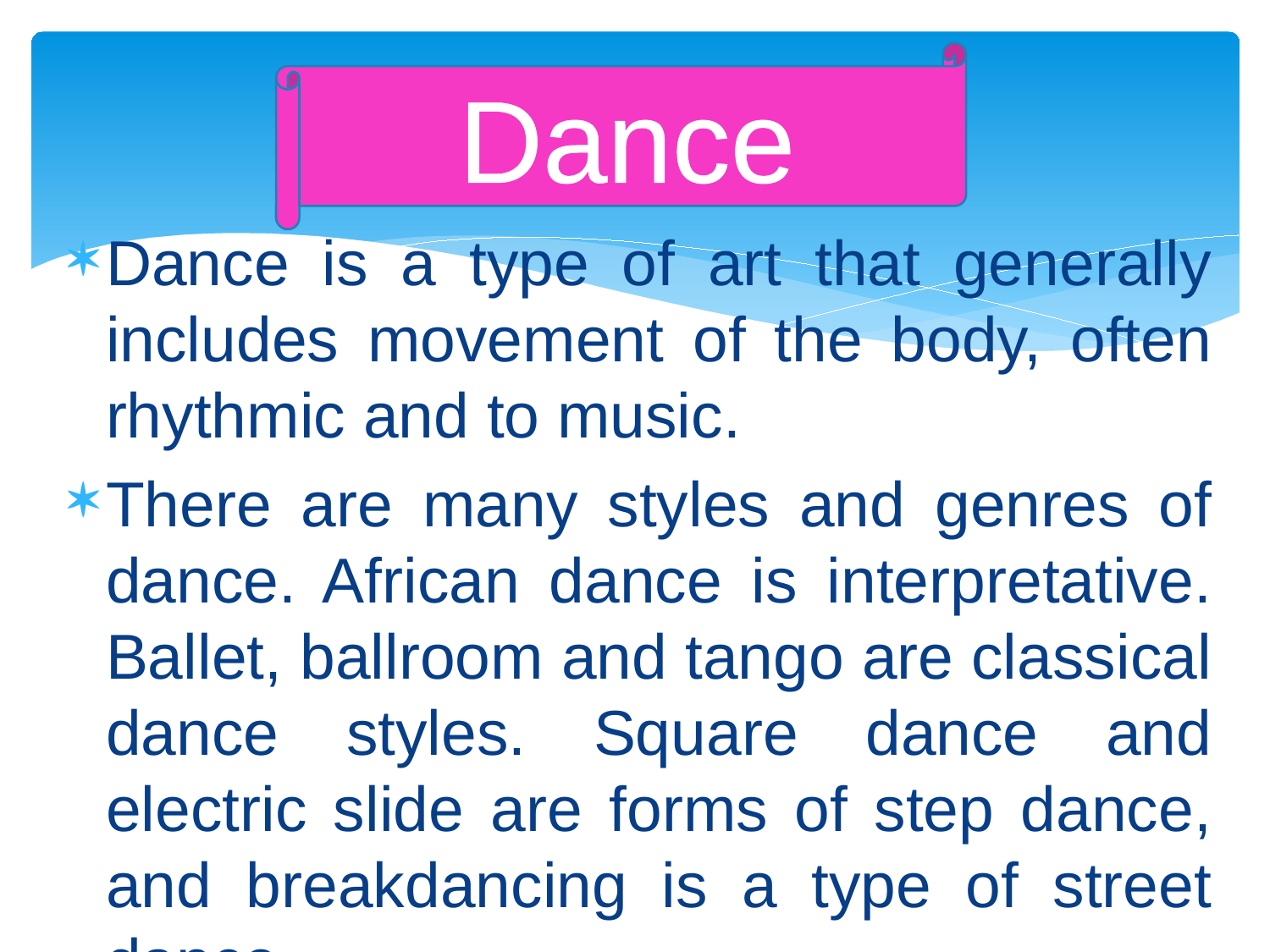

Dance
Dance is a type of art that generally includes movement of the body, often rhythmic and to music.
There are many styles and genres of dance. African dance is interpretative. Ballet, ballroom and tango are classical dance styles. Square dance and electric slide are forms of step dance, and breakdancing is a type of street dance.